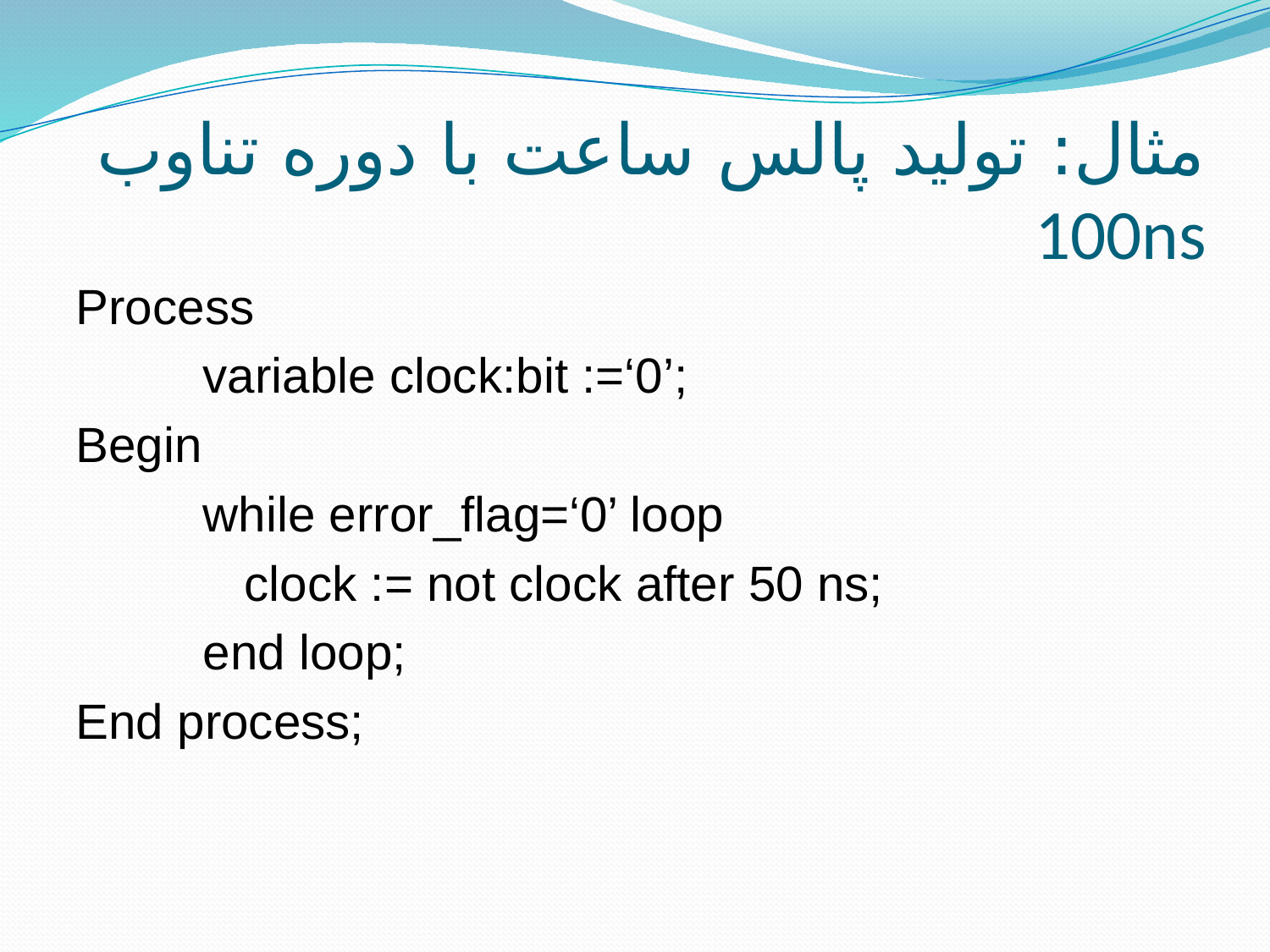

# مثال: توليد پالس ساعت با دوره تناوب 100ns
Process
	variable clock:bit :=‘0’;
Begin
	while error_flag=‘0’ loop
	   clock := not clock after 50 ns;
	end loop;
End process;